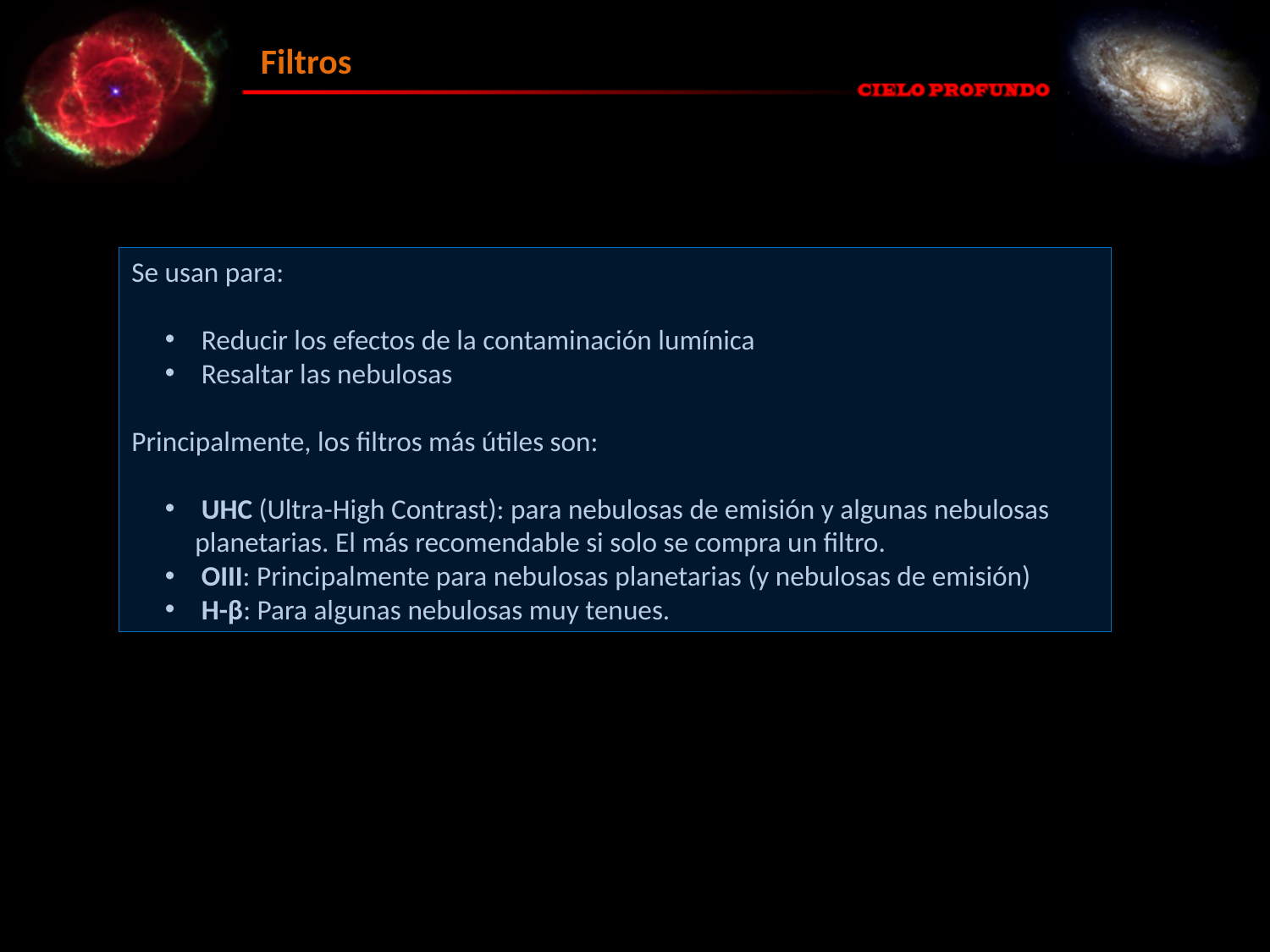

Filtros
Se usan para:

 Reducir los efectos de la contaminación lumínica
 Resaltar las nebulosas

Principalmente, los filtros más útiles son:

 UHC (Ultra-High Contrast): para nebulosas de emisión y algunas nebulosas planetarias. El más recomendable si solo se compra un filtro.
 OIII: Principalmente para nebulosas planetarias (y nebulosas de emisión)
 H-β: Para algunas nebulosas muy tenues.